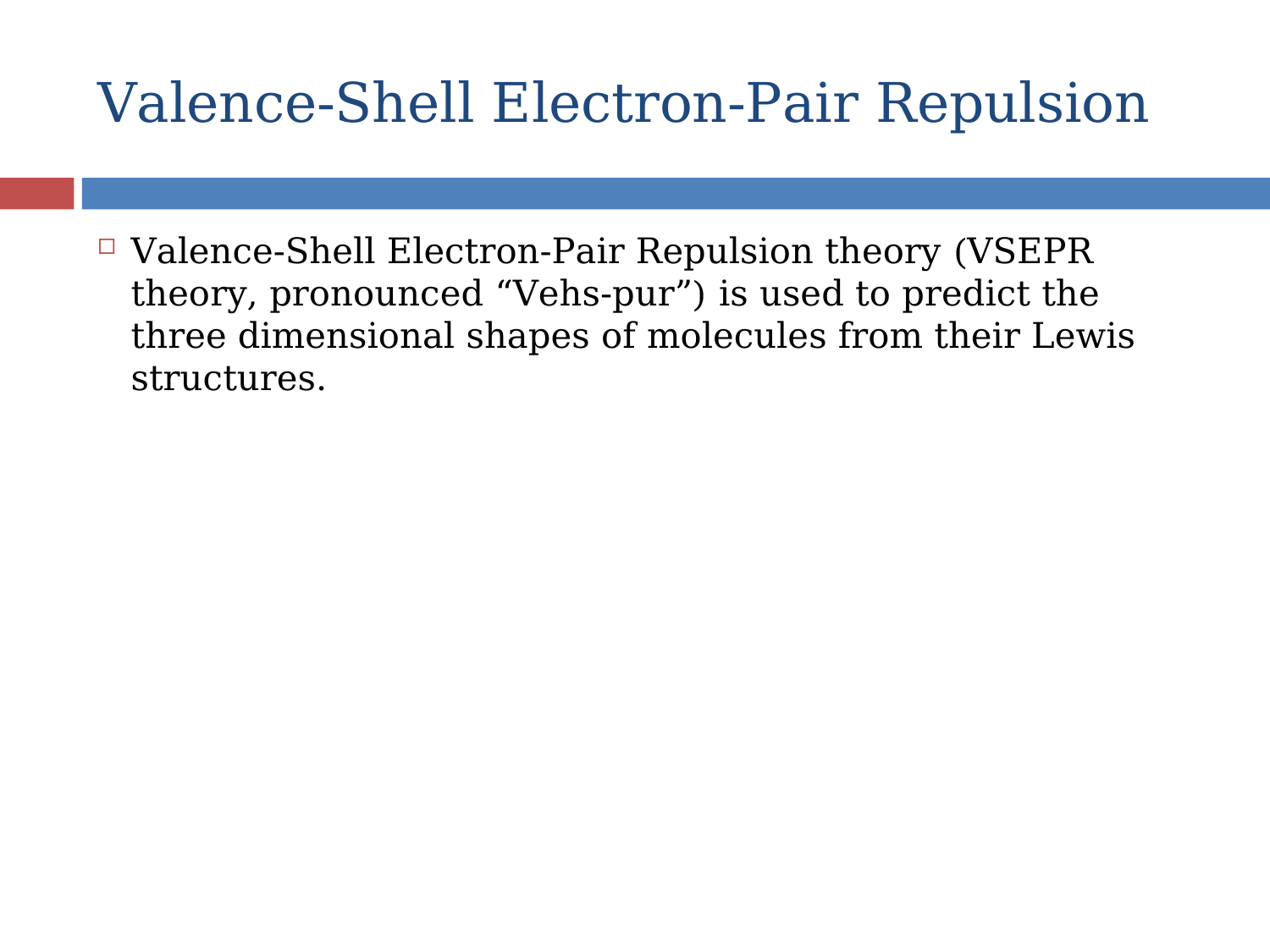

# Valence-Shell Electron-Pair Repulsion
Valence-Shell Electron-Pair Repulsion theory (VSEPR theory, pronounced “Vehs-pur”) is used to predict the three dimensional shapes of molecules from their Lewis structures.